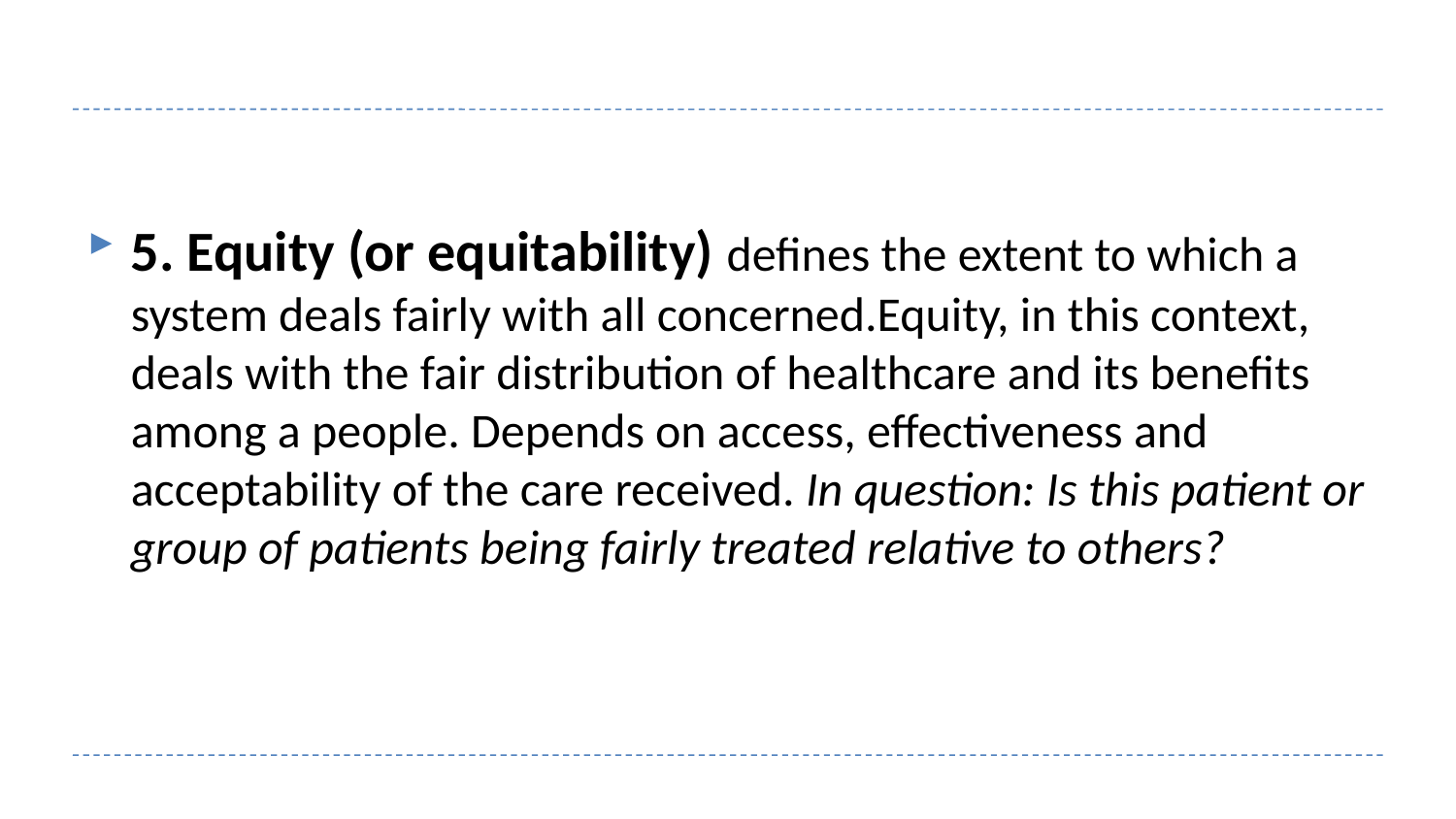

#

5. Equity (or equitability) defines the extent to which a system deals fairly with all concerned.Equity, in this context, deals with the fair distribution of healthcare and its benefits among a people. Depends on access, effectiveness and acceptability of the care received. In question: Is this patient or group of patients being fairly treated relative to others?